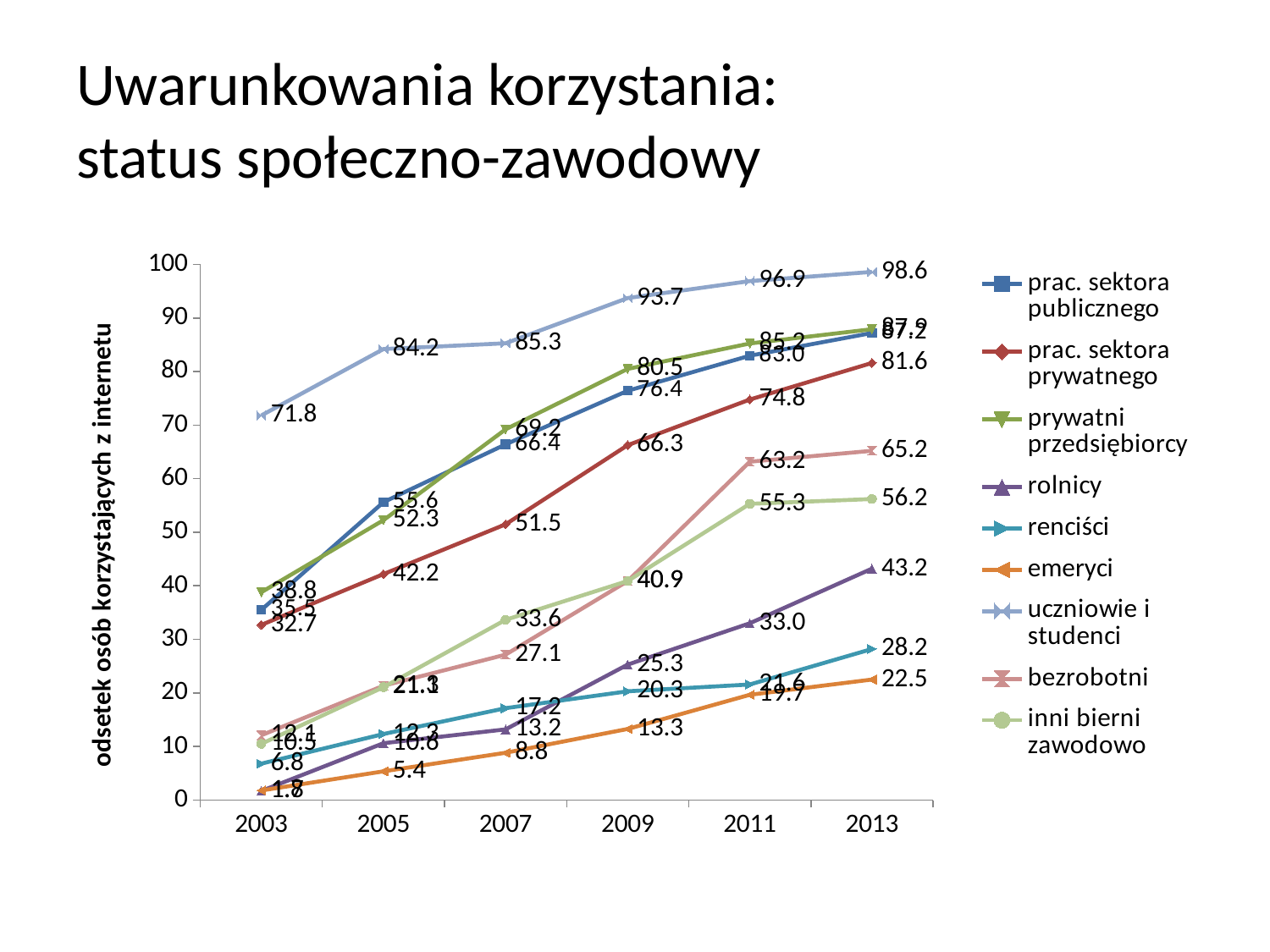

# Uwarunkowania korzystania: status społeczno-zawodowy

### Chart

| Category | prac. sektora publicznego | prac. sektora prywatnego | prywatni przedsiębiorcy | rolnicy | renciści | emeryci | uczniowie i studenci | bezrobotni | inni bierni zawodowo |
|---|---|---|---|---|---|---|---|---|---|
| 2003 | 35.5 | 32.7 | 38.800000000000004 | 1.7 | 6.8 | 1.8 | 71.8 | 12.1 | 10.5 |
| 2005 | 55.610561056105595 | 42.184434270765195 | 52.259887005649645 | 10.61946902654868 | 12.3342175066313 | 5.367057371992594 | 84.19071518193226 | 21.342281879194626 | 21.073825503355703 |
| 2007 | 66.41137855579865 | 51.47969717825189 | 69.21675774134799 | 13.207547169811319 | 17.15736040609139 | 8.841940532081377 | 85.28106508875746 | 27.1461716937355 | 33.644859813084096 |
| 2009 | 76.4153627311522 | 66.25432953983177 | 80.49450549450557 | 25.292529252925245 | 20.306324110671927 | 13.276151407794138 | 93.72101320014278 | 40.87403598971719 | 40.89320388349515 |
| 2011 | 82.95761947700639 | 74.77703019871689 | 85.24305555555556 | 33.00297324083251 | 21.580381471389632 | 19.656019656019655 | 96.88295165394402 | 63.16976875352511 | 55.3116769095698 |
| 2013 | 87.2 | 81.6 | 87.9 | 43.2 | 28.2 | 22.5 | 98.6 | 65.2 | 56.2 |